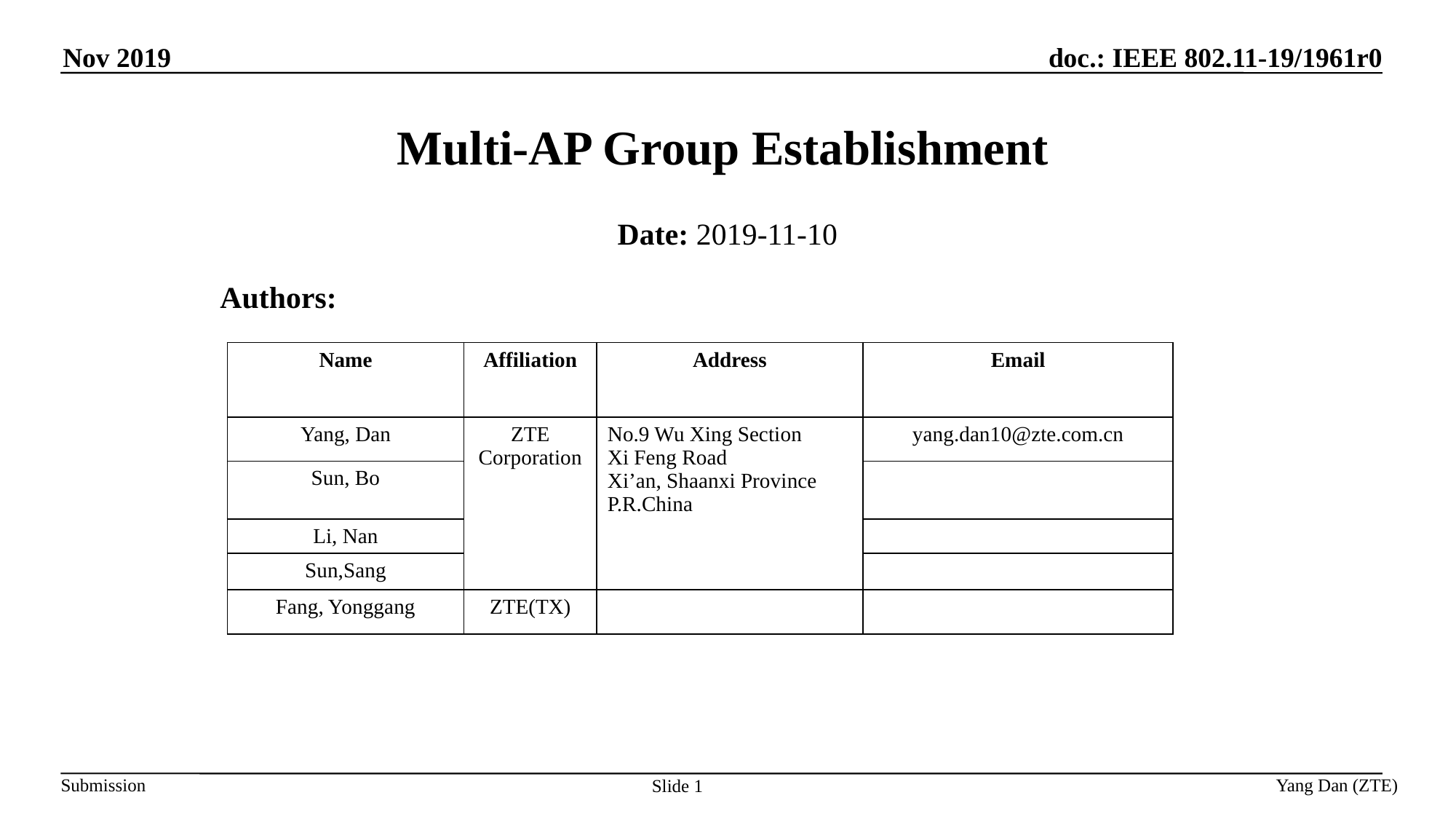

Multi-AP Group Establishment

Date: 2019-11-10

Authors:
| Name | Affiliation | Address | Email |
| --- | --- | --- | --- |
| Yang, Dan | ZTE Corporation | No.9 Wu Xing Section Xi Feng Road Xi’an, Shaanxi Province P.R.China | yang.dan10@zte.com.cn |
| Sun, Bo |  |  |  |
| Li, Nan |  |  |  |
| Sun,Sang |  |  |  |
| Fang, Yonggang | ZTE(TX) |  |  |